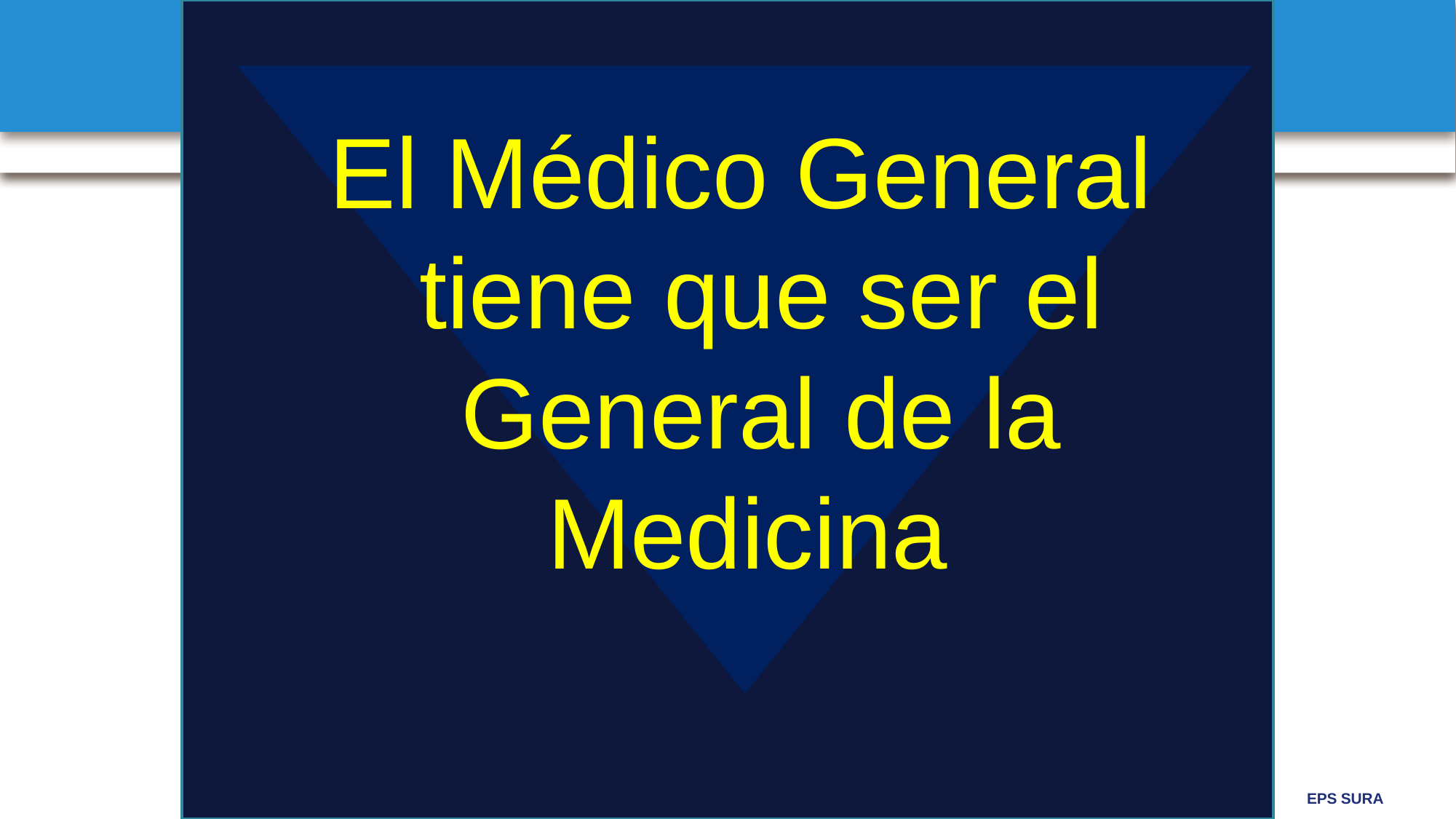

El Médico General tiene que ser el General de la Medicina